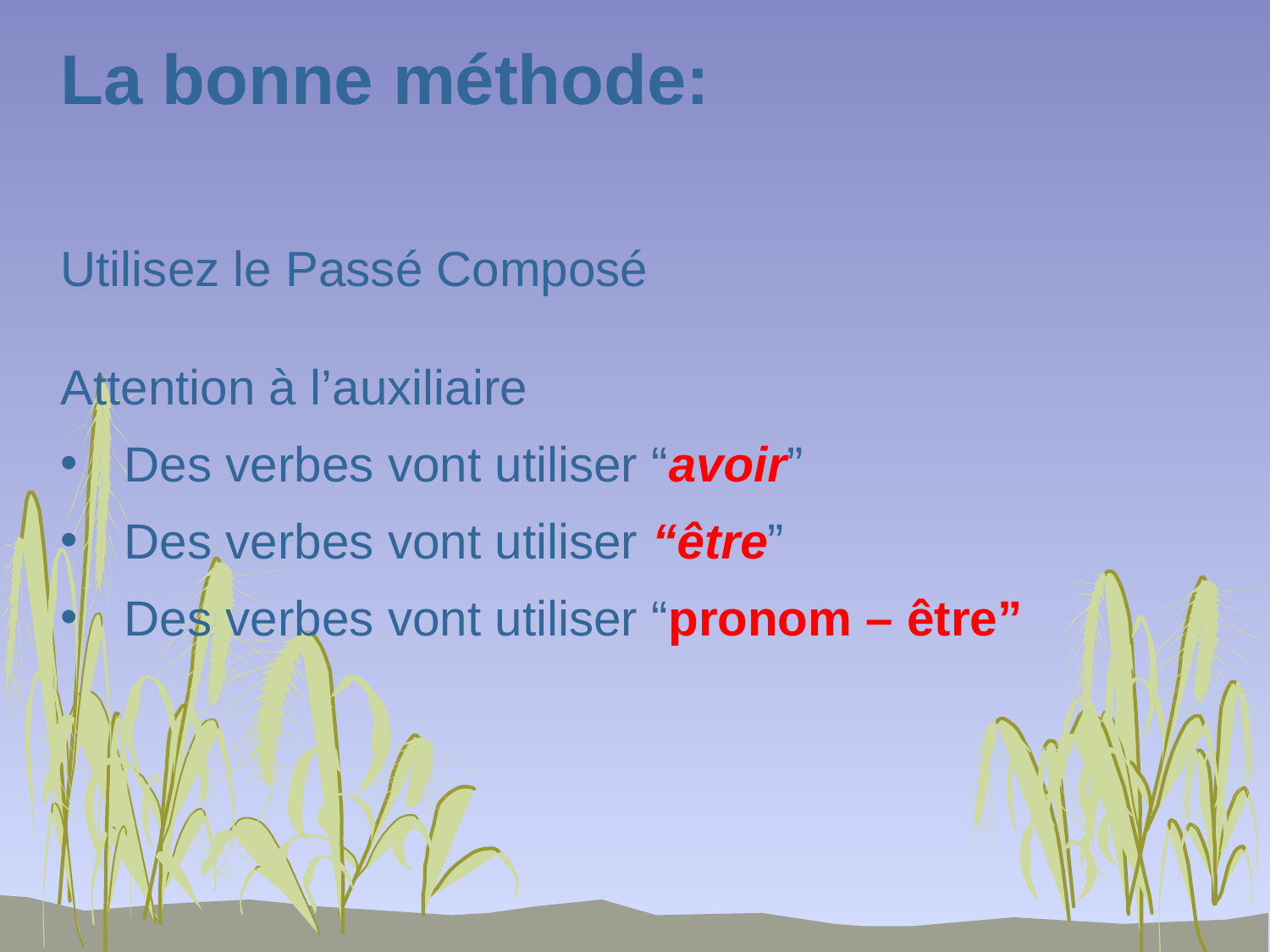

La bonne méthode:

Utilisez le Passé Composé

Attention à l’auxiliaire
Des verbes vont utiliser “avoir”
Des verbes vont utiliser “être”
Des verbes vont utiliser “pronom – être”